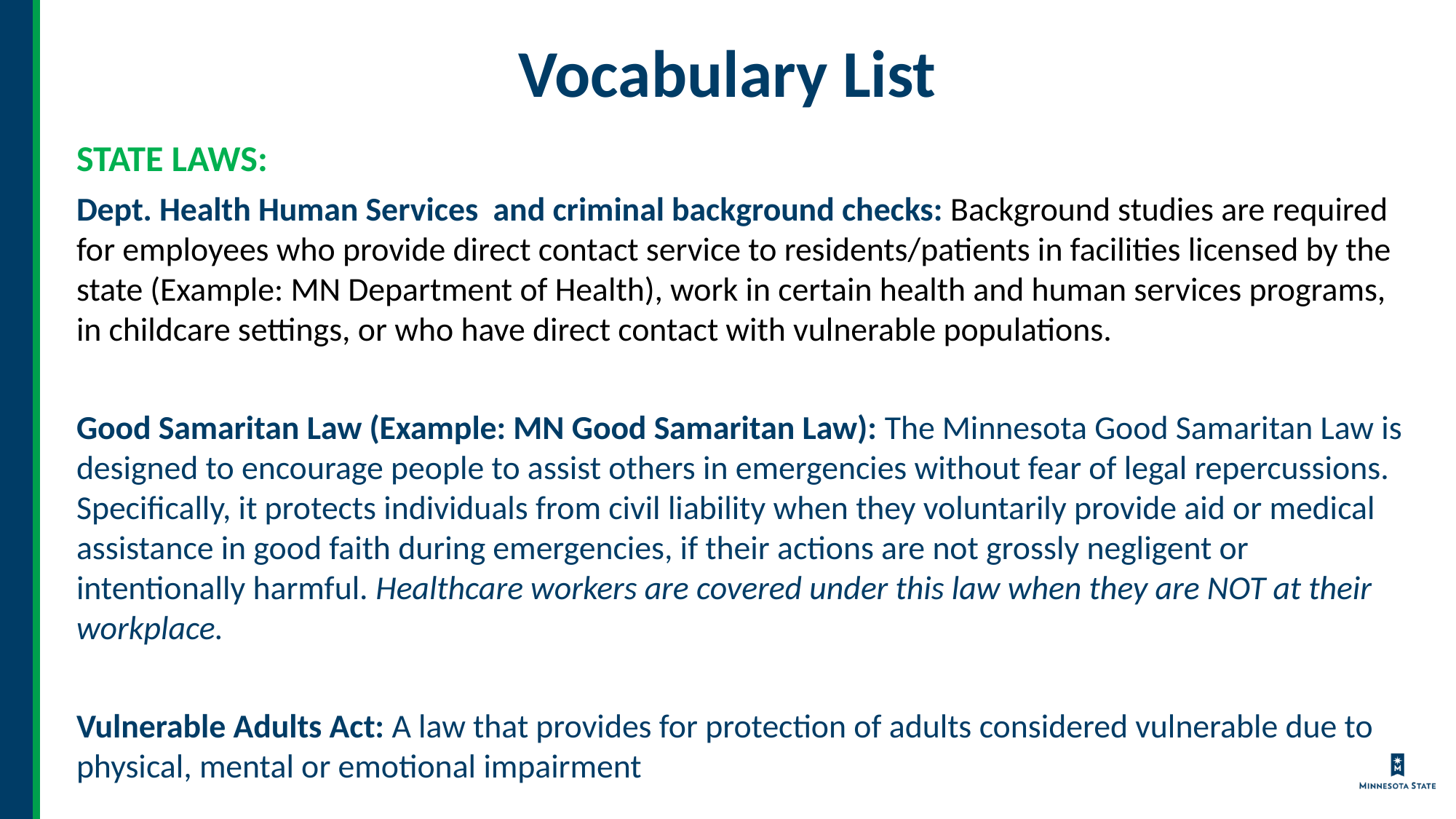

# Vocabulary List
STATE LAWS:
Dept. Health Human Services  and criminal background checks: Background studies are required for employees who provide direct contact service to residents/patients in facilities licensed by the state (Example: MN Department of Health), work in certain health and human services programs, in childcare settings, or who have direct contact with vulnerable populations.

Good Samaritan Law (Example: MN Good Samaritan Law): The Minnesota Good Samaritan Law is designed to encourage people to assist others in emergencies without fear of legal repercussions. Specifically, it protects individuals from civil liability when they voluntarily provide aid or medical assistance in good faith during emergencies, if their actions are not grossly negligent or intentionally harmful. Healthcare workers are covered under this law when they are NOT at their workplace.

Vulnerable Adults Act: A law that provides for protection of adults considered vulnerable due to physical, mental or emotional impairment